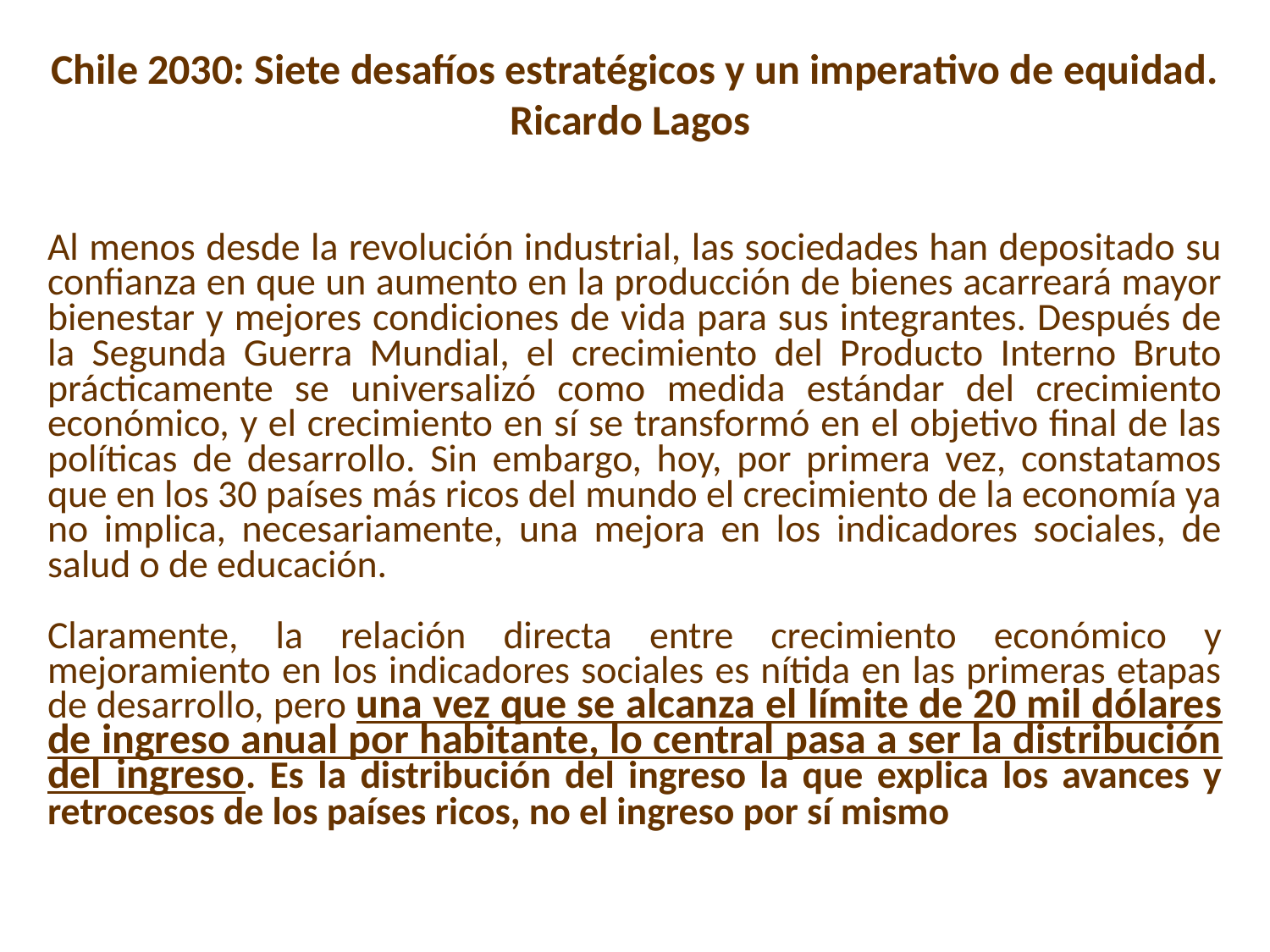

Chile 2030: Siete desafíos estratégicos y un imperativo de equidad. Ricardo Lagos
Al menos desde la revolución industrial, las sociedades han depositado su confianza en que un aumento en la producción de bienes acarreará mayor bienestar y mejores condiciones de vida para sus integrantes. Después de la Segunda Guerra Mundial, el crecimiento del Producto Interno Bruto prácticamente se universalizó como medida estándar del crecimiento económico, y el crecimiento en sí se transformó en el objetivo final de las políticas de desarrollo. Sin embargo, hoy, por primera vez, constatamos que en los 30 países más ricos del mundo el crecimiento de la economía ya no implica, necesariamente, una mejora en los indicadores sociales, de salud o de educación.

Claramente, la relación directa entre crecimiento económico y mejoramiento en los indicadores sociales es nítida en las primeras etapas de desarrollo, pero una vez que se alcanza el límite de 20 mil dólares de ingreso anual por habitante, lo central pasa a ser la distribución del ingreso. Es la distribución del ingreso la que explica los avances y retrocesos de los países ricos, no el ingreso por sí mismo